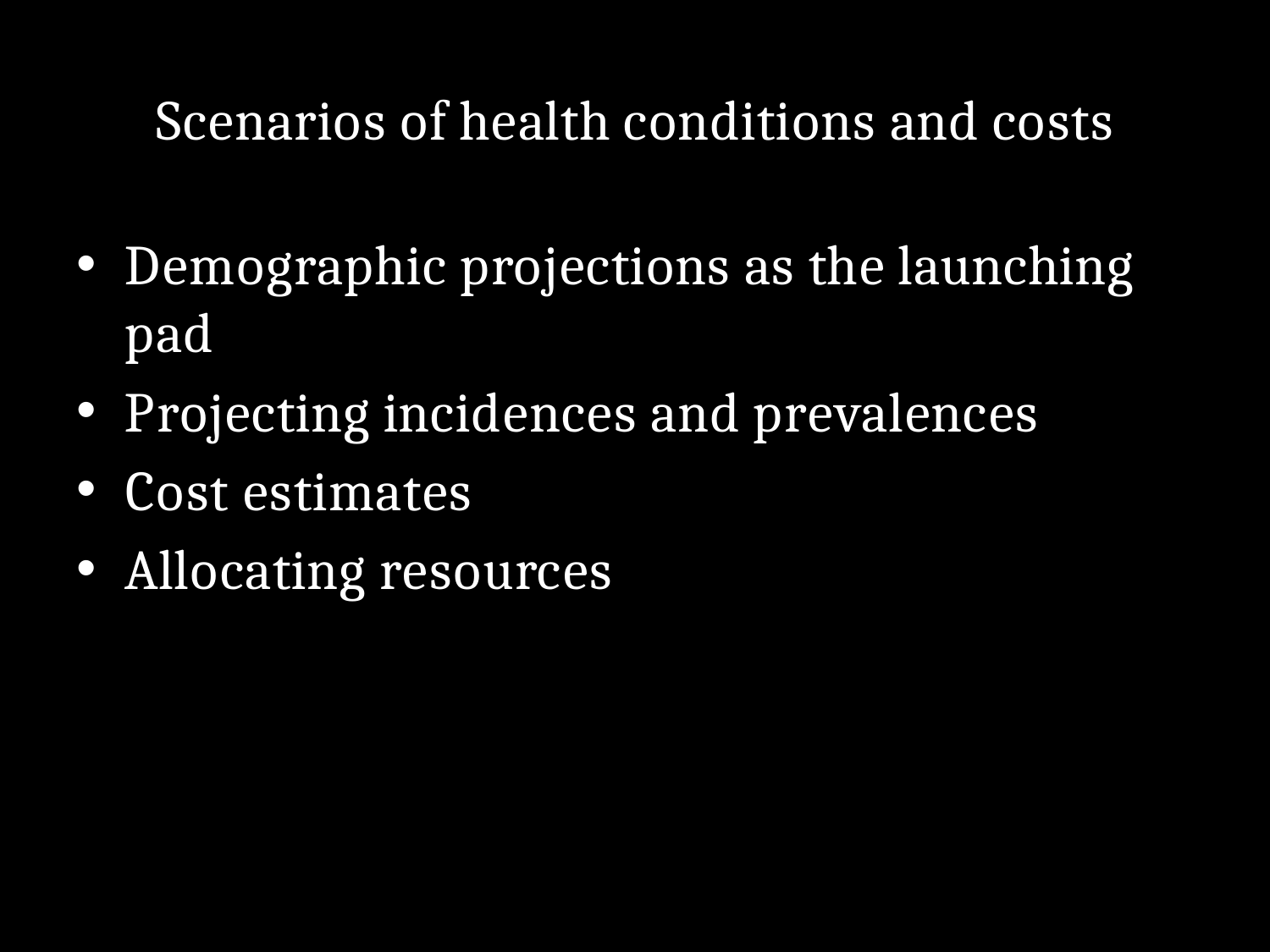

# Scenarios of health conditions and costs
Demographic projections as the launching pad
Projecting incidences and prevalences
Cost estimates
Allocating resources